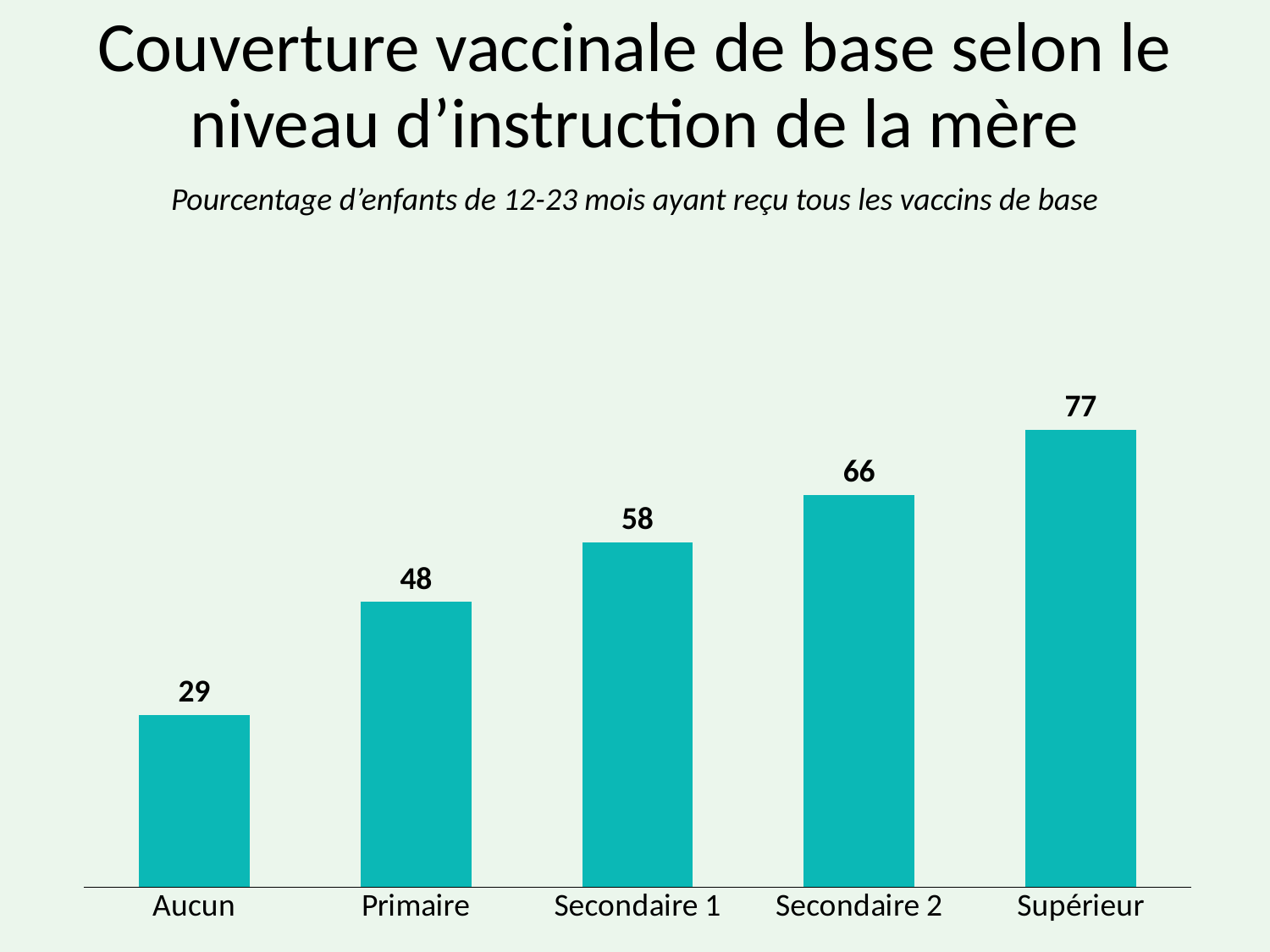

# Couverture vaccinale de base selon le niveau d’instruction de la mère
Pourcentage d’enfants de 12-23 mois ayant reçu tous les vaccins de base

### Chart

| Category | Series 1 |
|---|---|
| Aucun | 29.0 |
| Primaire | 48.0 |
| Secondaire 1 | 58.0 |
| Secondaire 2 | 66.0 |
| Supérieur | 77.0 |